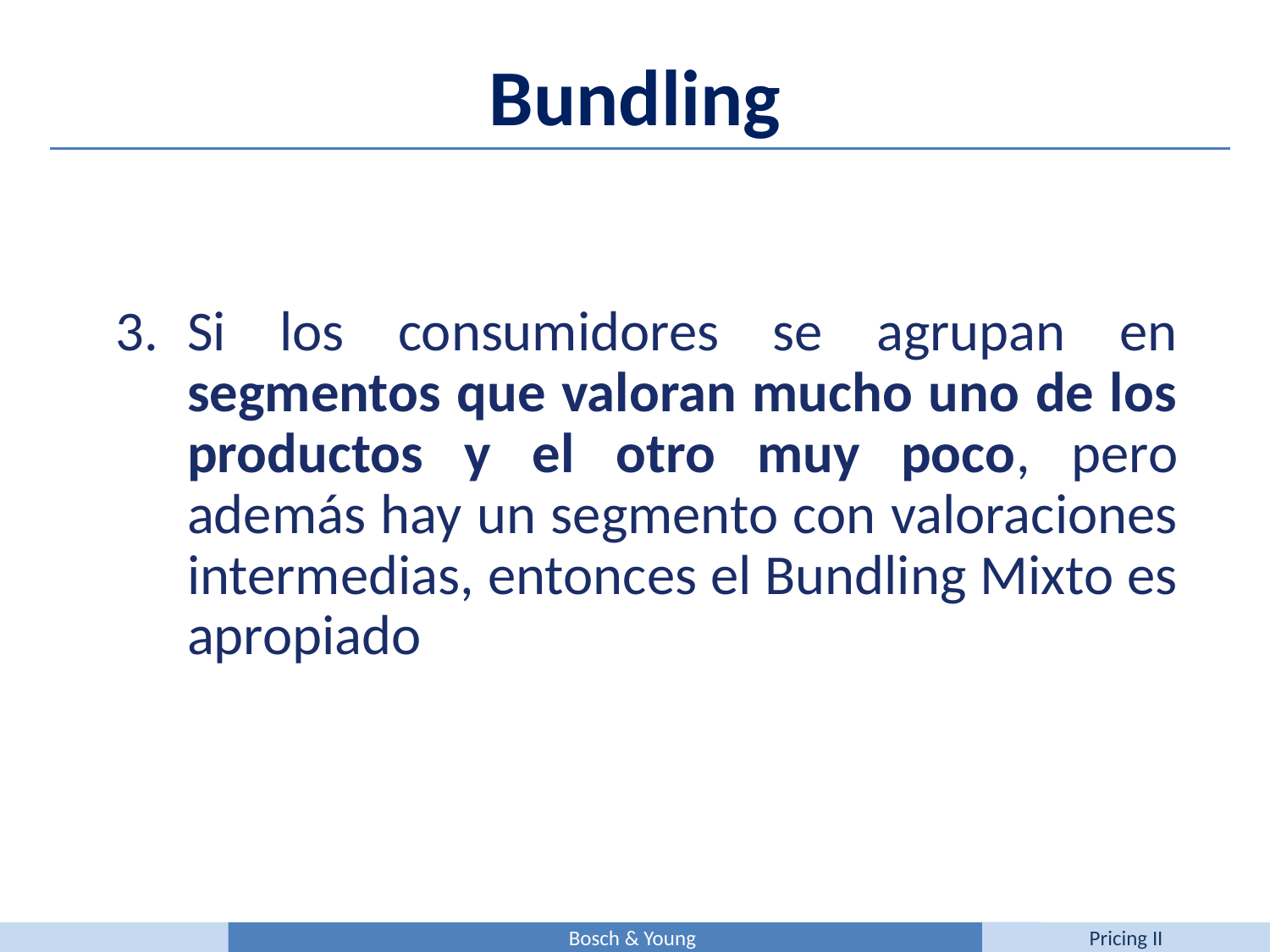

Bundling

Si los consumidores se agrupan en segmentos que valoran mucho uno de los productos y el otro muy poco, pero además hay un segmento con valoraciones intermedias, entonces el Bundling Mixto es apropiado

Bosch & Young
Pricing II